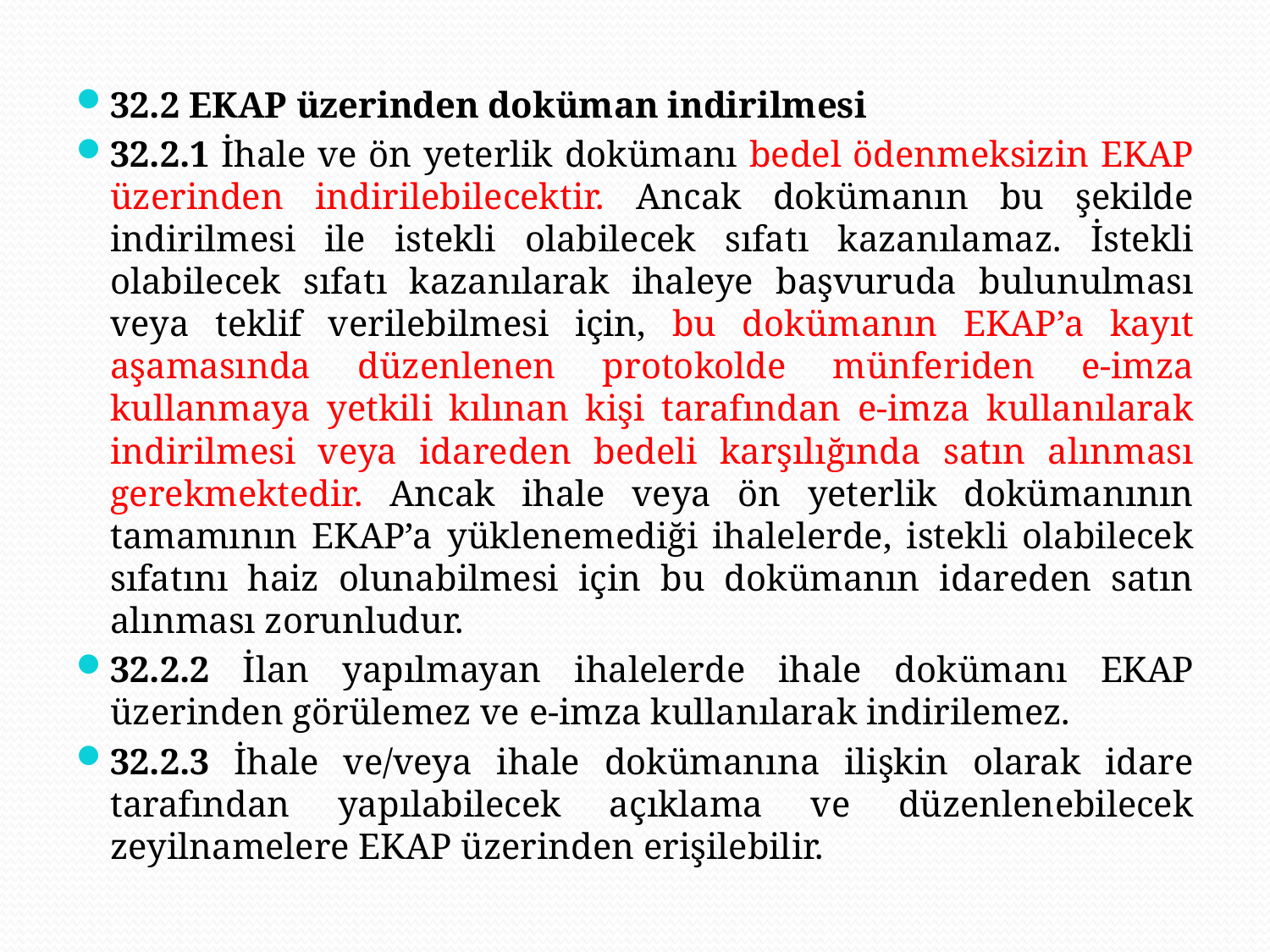

32.2 EKAP üzerinden doküman indirilmesi
32.2.1 İhale ve ön yeterlik dokümanı bedel ödenmeksizin EKAP üzerinden indirilebilecektir. Ancak dokümanın bu şekilde indirilmesi ile istekli olabilecek sıfatı kazanılamaz. İstekli olabilecek sıfatı kazanılarak ihaleye başvuruda bulunulması veya teklif verilebilmesi için, bu dokümanın EKAP’a kayıt aşamasında düzenlenen protokolde münferiden e-imza kullanmaya yetkili kılınan kişi tarafından e-imza kullanılarak indirilmesi veya idareden bedeli karşılığında satın alınması gerekmektedir. Ancak ihale veya ön yeterlik dokümanının tamamının EKAP’a yüklenemediği ihalelerde, istekli olabilecek sıfatını haiz olunabilmesi için bu dokümanın idareden satın alınması zorunludur.
32.2.2 İlan yapılmayan ihalelerde ihale dokümanı EKAP üzerinden görülemez ve e-imza kullanılarak indirilemez.
32.2.3 İhale ve/veya ihale dokümanına ilişkin olarak idare tarafından yapılabilecek açıklama ve düzenlenebilecek zeyilnamelere EKAP üzerinden erişilebilir.